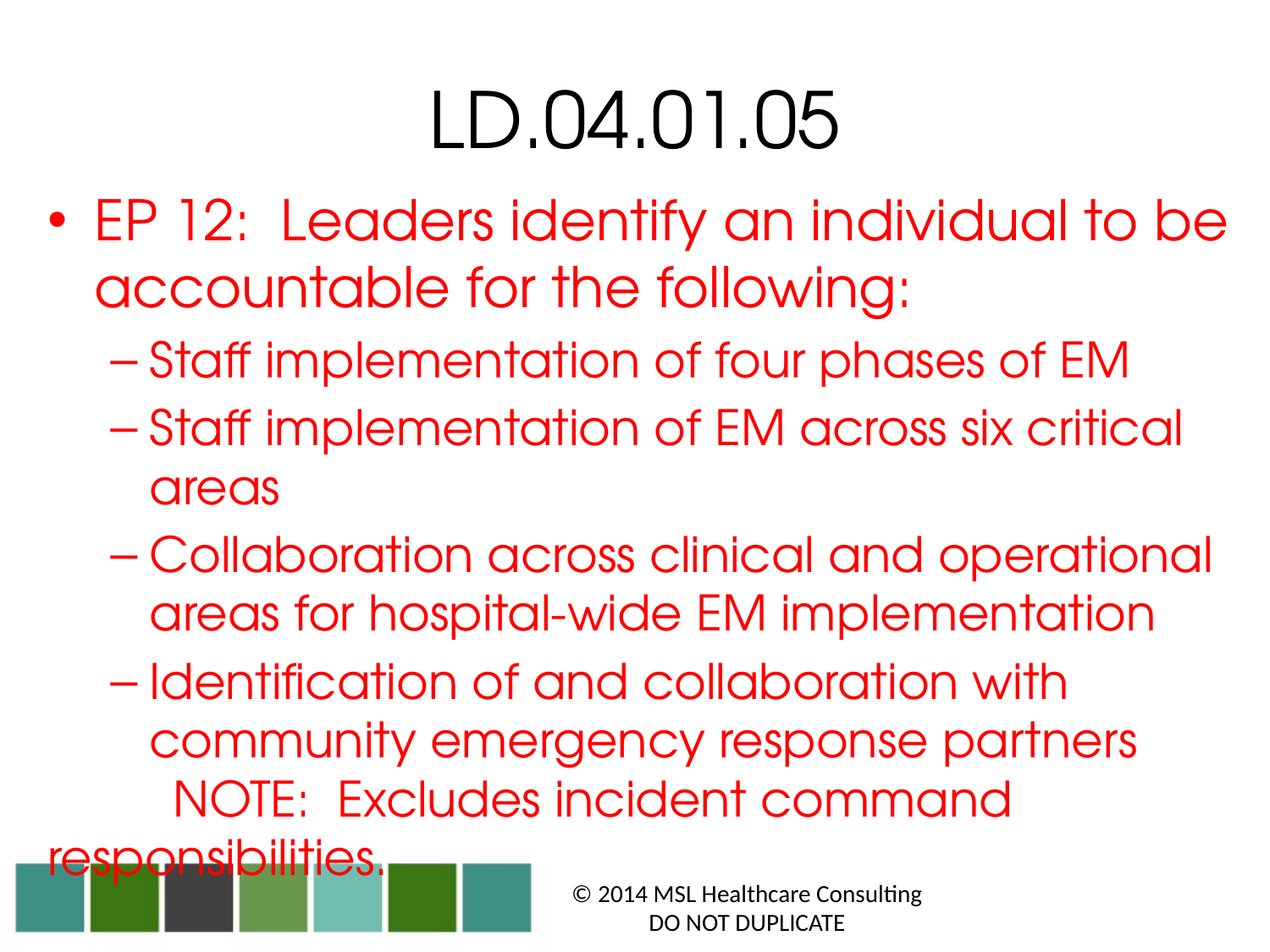

# LD.04.01.05
EP 12:  Leaders identify an individual to be accountable for the following:
Staff implementation of four phases of EM
Staff implementation of EM across six critical areas
Collaboration across clinical and operational areas for hospital-wide EM implementation
Identification of and collaboration with  community emergency response partners
	NOTE:  Excludes incident command       	responsibilities.
© 2014 MSL Healthcare Consulting
DO NOT DUPLICATE